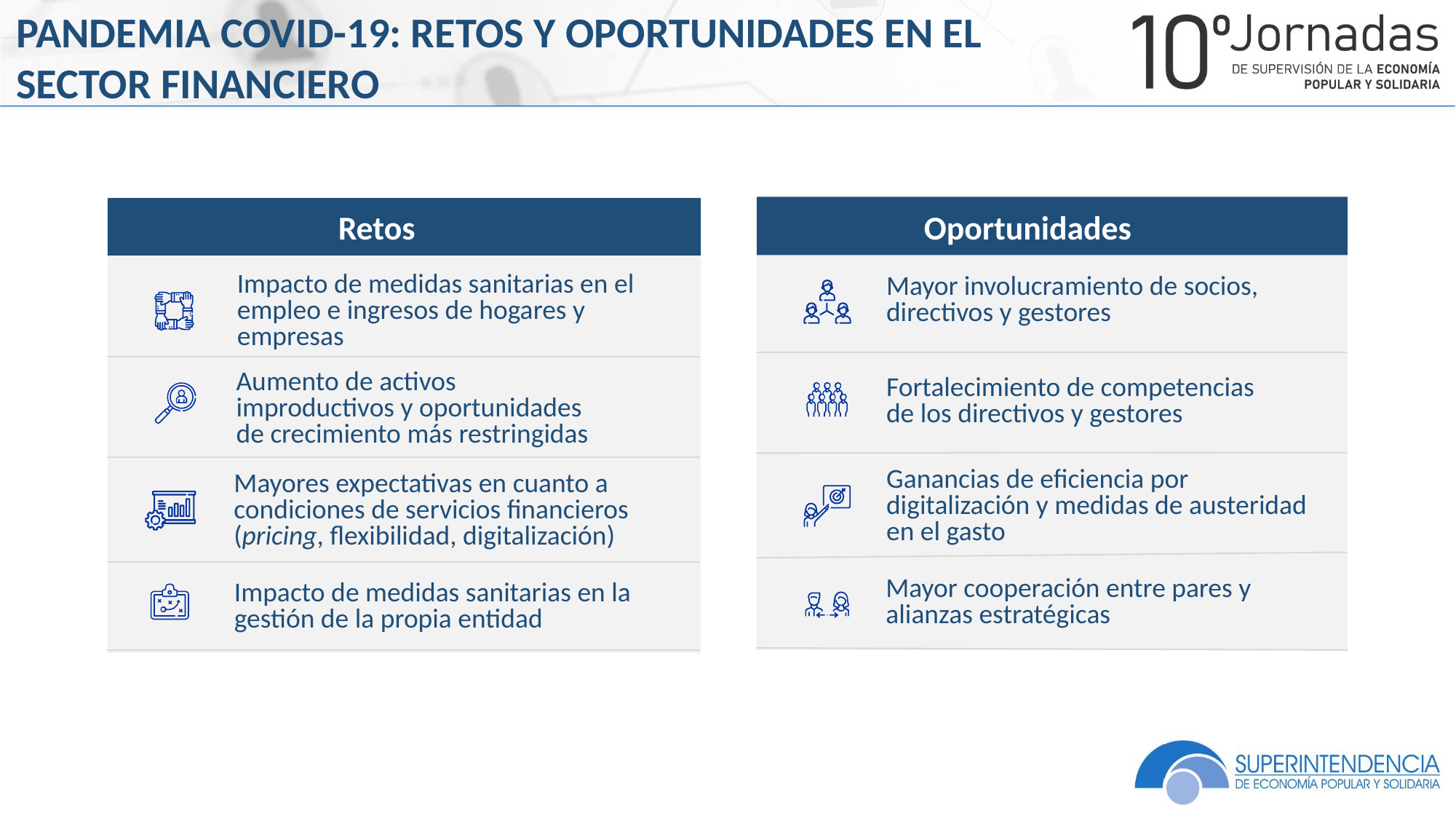

PANDEMIA COVID-19: RETOS Y OPORTUNIDADES EN EL
SECTOR FINANCIERO

Oportunidades
Retos

Impacto de medidas sanitarias en el empleo e ingresos de hogares y empresas
Mayor involucramiento de socios, directivos y gestores

Aumento de activos improductivos y oportunidades de crecimiento más restringidas
Fortalecimiento de competencias de los directivos y gestores

Ganancias de eficiencia por digitalización y medidas de austeridad en el gasto
Mayores expectativas en cuanto a condiciones de servicios financieros (pricing, flexibilidad, digitalización)

Mayor cooperación entre pares y alianzas estratégicas
Impacto de medidas sanitarias en la gestión de la propia entidad